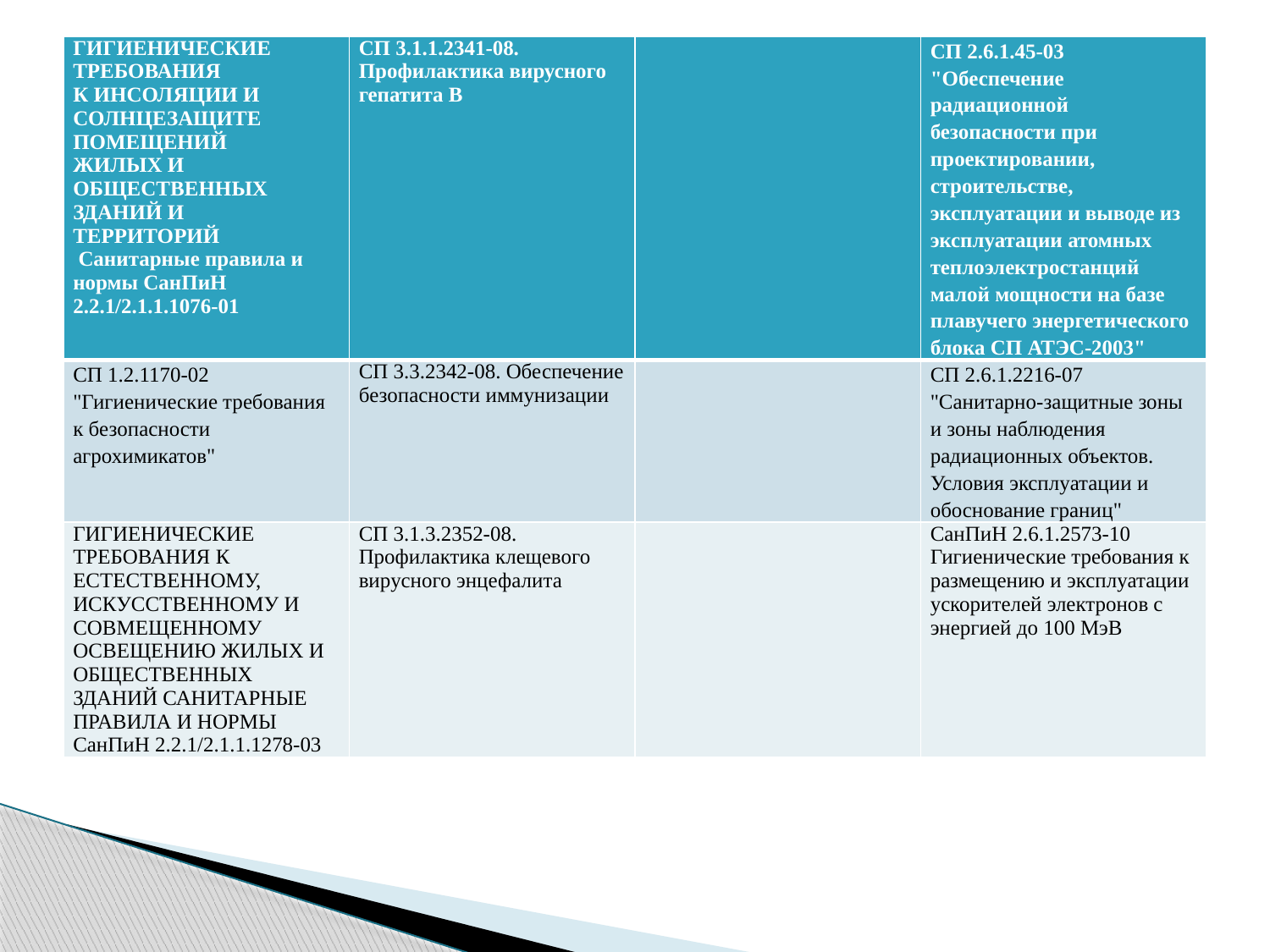

| ГИГИЕНИЧЕСКИЕ ТРЕБОВАНИЯ К ИНСОЛЯЦИИ И СОЛНЦЕЗАЩИТЕ ПОМЕЩЕНИЙ ЖИЛЫХ И ОБЩЕСТВЕННЫХ ЗДАНИЙ И ТЕРРИТОРИЙ    Санитарные правила и нормы СанПиН 2.2.1/2.1.1.1076-01 | СП 3.1.1.2341-08. Профилактика вирусного гепатита В |  | СП 2.6.1.45-03 "Обеспечение радиационной безопасности при проектировании, строительстве, эксплуатации и выводе из эксплуатации атомных теплоэлектростанций малой мощности на базе плавучего энергетического блока СП АТЭС-2003" |
| --- | --- | --- | --- |
| СП 1.2.1170-02 "Гигиенические требования к безопасности агрохимикатов" | СП 3.3.2342-08. Обеспечение безопасности иммунизации |  | СП 2.6.1.2216-07 "Санитарно-защитные зоны и зоны наблюдения радиационных объектов. Условия эксплуатации и обоснование границ" |
| ГИГИЕНИЧЕСКИЕ ТРЕБОВАНИЯ К ЕСТЕСТВЕННОМУ, ИСКУССТВЕННОМУ И СОВМЕЩЕННОМУ ОСВЕЩЕНИЮ ЖИЛЫХ И ОБЩЕСТВЕННЫХ ЗДАНИЙ САНИТАРНЫЕ ПРАВИЛА И НОРМЫ СанПиН 2.2.1/2.1.1.1278-03 | СП 3.1.3.2352-08. Профилактика клещевого вирусного энцефалита |  | СанПиН 2.6.1.2573-10 Гигиенические требования к размещению и эксплуатации ускорителей электронов с энергией до 100 МэВ |